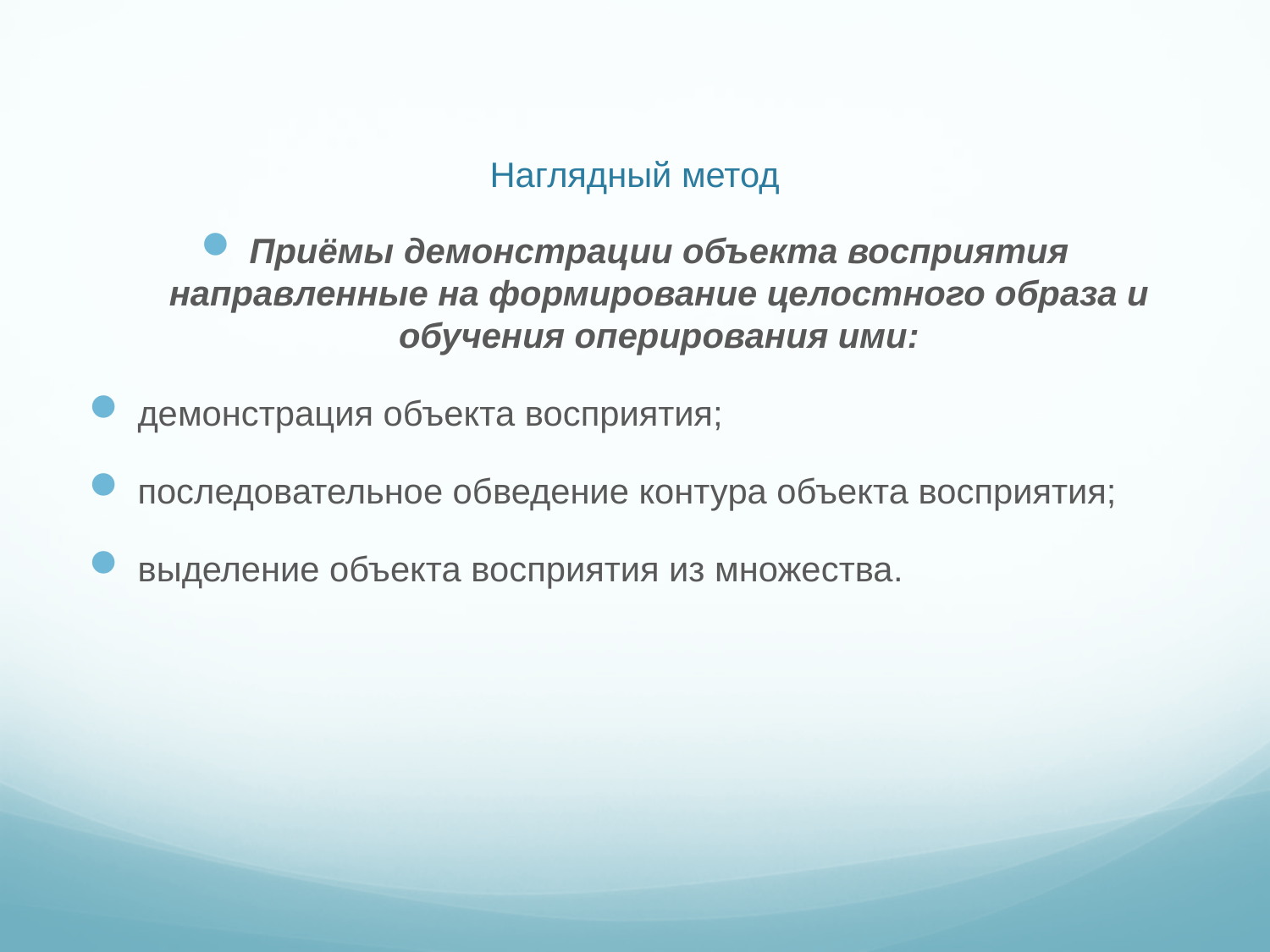

# Наглядный метод
Приёмы демонстрации объекта восприятия направленные на формирование целостного образа и обучения оперирования ими:
демонстрация объекта восприятия;
последовательное обведение контура объекта восприятия;
выделение объекта восприятия из множества.